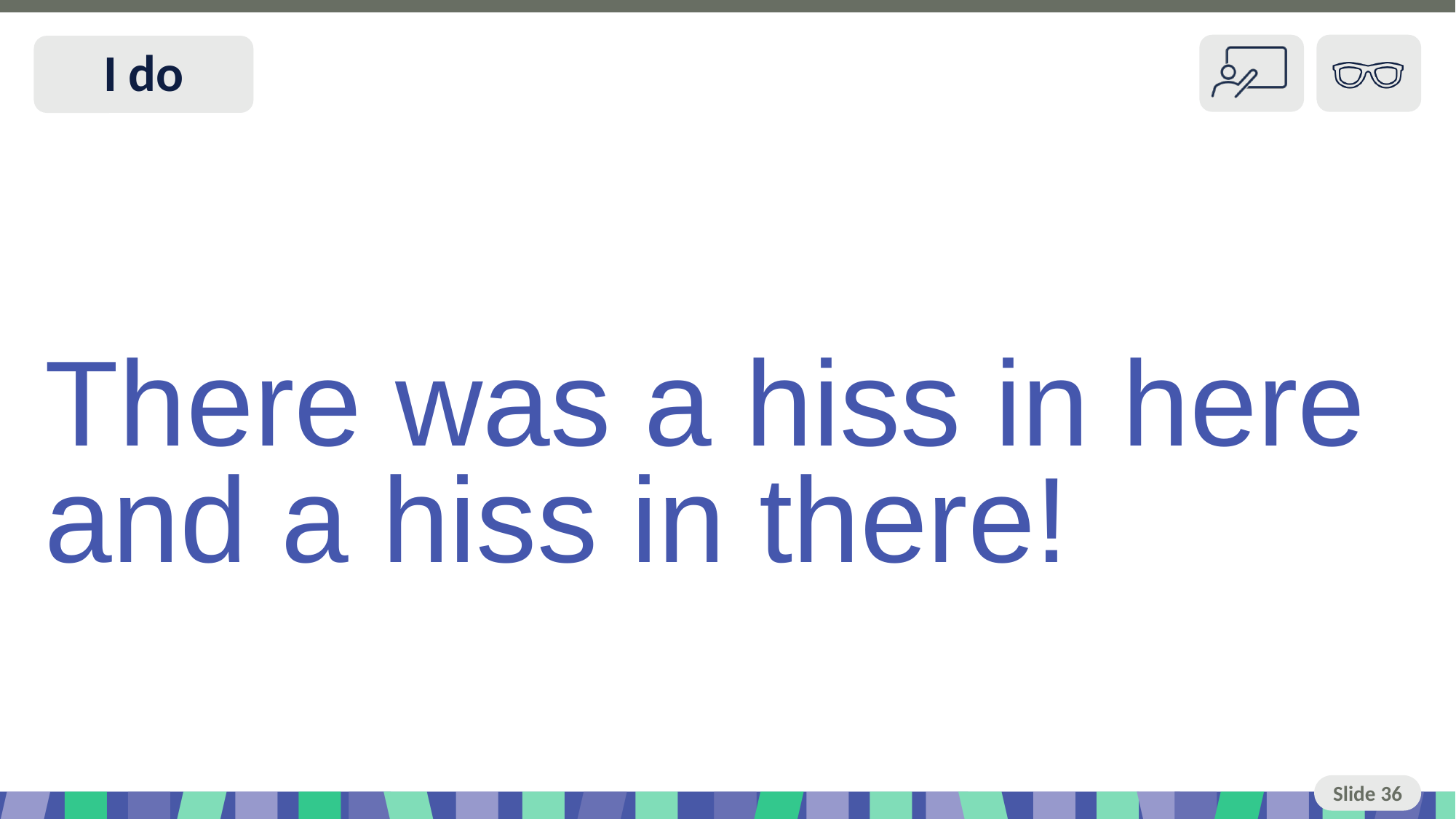

# Slide 36 I do
There was a hiss in here and a hiss in there!